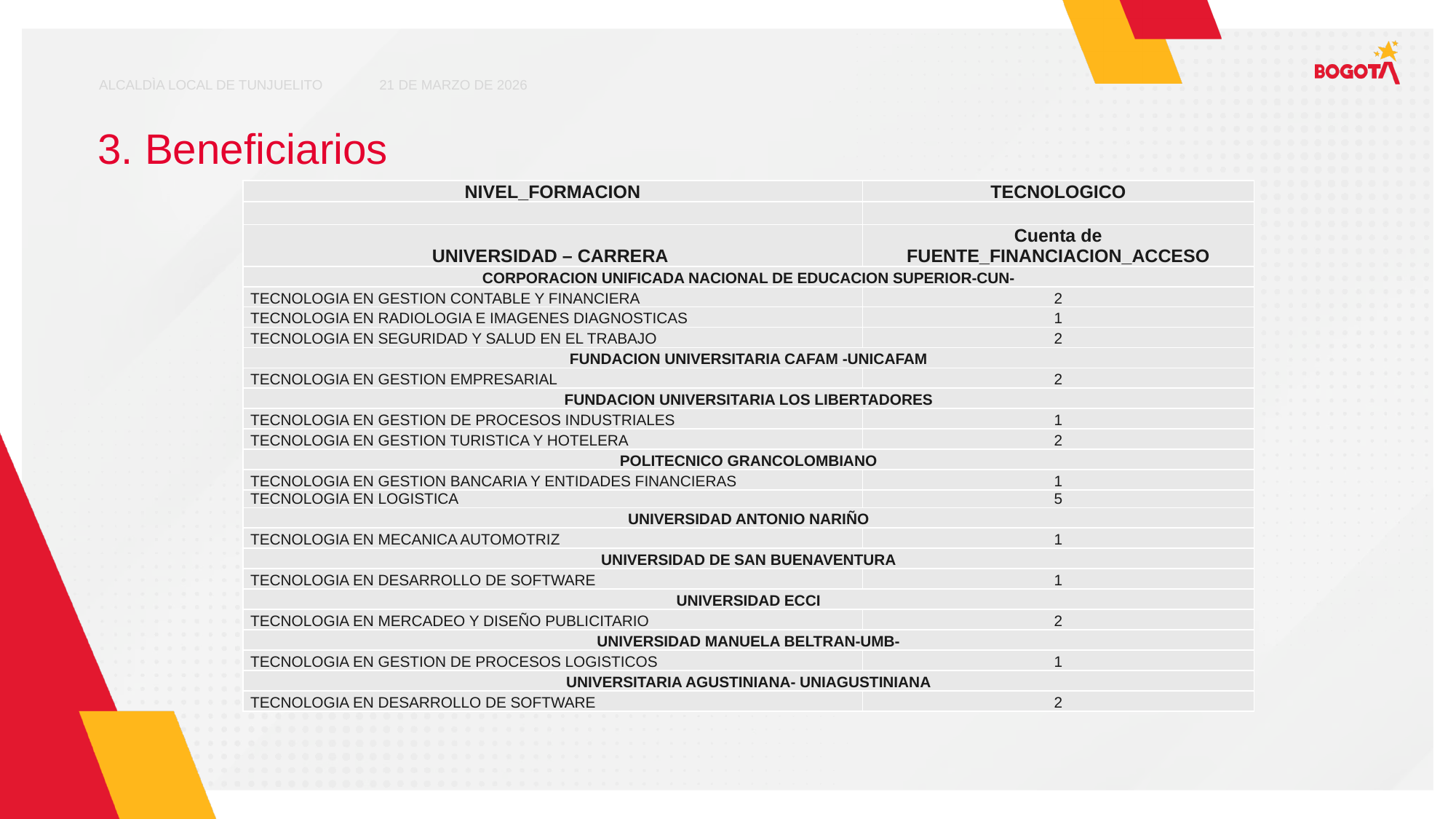

ALCALDÌA LOCAL DE TUNJUELITO
21 DE MARZO DE 2026
3. Beneficiarios
| NIVEL\_FORMACION | TECNOLOGICO |
| --- | --- |
|  |  |
| UNIVERSIDAD – CARRERA | Cuenta de FUENTE\_FINANCIACION\_ACCESO |
| CORPORACION UNIFICADA NACIONAL DE EDUCACION SUPERIOR-CUN- |  |
| TECNOLOGIA EN GESTION CONTABLE Y FINANCIERA | 2 |
| TECNOLOGIA EN RADIOLOGIA E IMAGENES DIAGNOSTICAS | 1 |
| TECNOLOGIA EN SEGURIDAD Y SALUD EN EL TRABAJO | 2 |
| FUNDACION UNIVERSITARIA CAFAM -UNICAFAM |  |
| TECNOLOGIA EN GESTION EMPRESARIAL | 2 |
| FUNDACION UNIVERSITARIA LOS LIBERTADORES |  |
| TECNOLOGIA EN GESTION DE PROCESOS INDUSTRIALES | 1 |
| TECNOLOGIA EN GESTION TURISTICA Y HOTELERA | 2 |
| POLITECNICO GRANCOLOMBIANO |  |
| TECNOLOGIA EN GESTION BANCARIA Y ENTIDADES FINANCIERAS | 1 |
| TECNOLOGIA EN LOGISTICA | 5 |
| UNIVERSIDAD ANTONIO NARIÑO |  |
| TECNOLOGIA EN MECANICA AUTOMOTRIZ | 1 |
| UNIVERSIDAD DE SAN BUENAVENTURA |  |
| TECNOLOGIA EN DESARROLLO DE SOFTWARE | 1 |
| UNIVERSIDAD ECCI |  |
| TECNOLOGIA EN MERCADEO Y DISEÑO PUBLICITARIO | 2 |
| UNIVERSIDAD MANUELA BELTRAN-UMB- |  |
| TECNOLOGIA EN GESTION DE PROCESOS LOGISTICOS | 1 |
| UNIVERSITARIA AGUSTINIANA- UNIAGUSTINIANA |  |
| TECNOLOGIA EN DESARROLLO DE SOFTWARE | 2 |